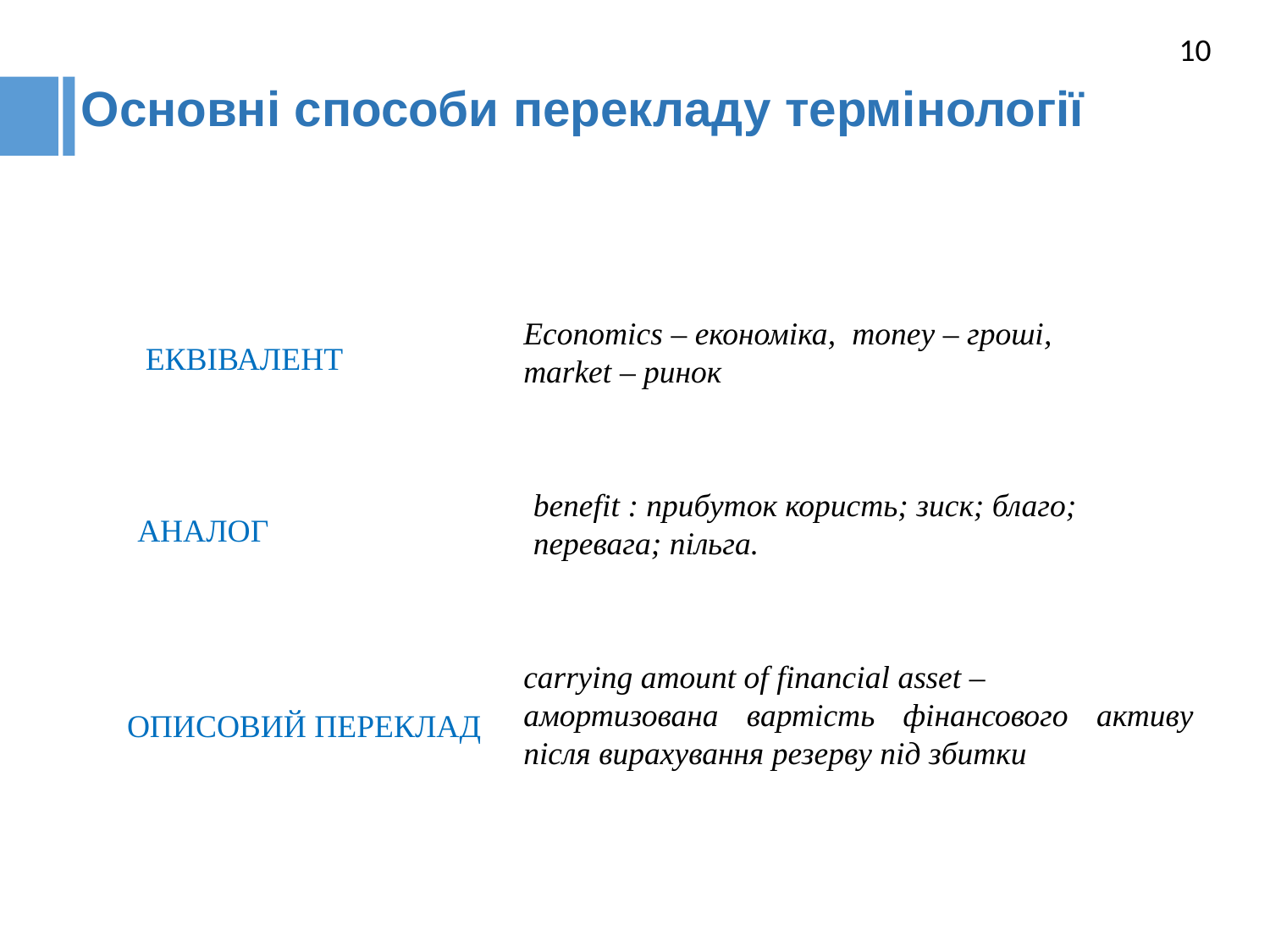

10
Основні способи перекладу термінології
Economics – економіка,  money – гроші,
market – ринок
 ЕКВІВАЛЕНТ
benefit : прибуток користь; зиск; благо; перевага; пільга.
АНАЛОГ
carrying amount of financial asset –
амортизована вартість фінансового активу після вирахування резерву під збитки
ОПИСОВИЙ ПЕРЕКЛАД